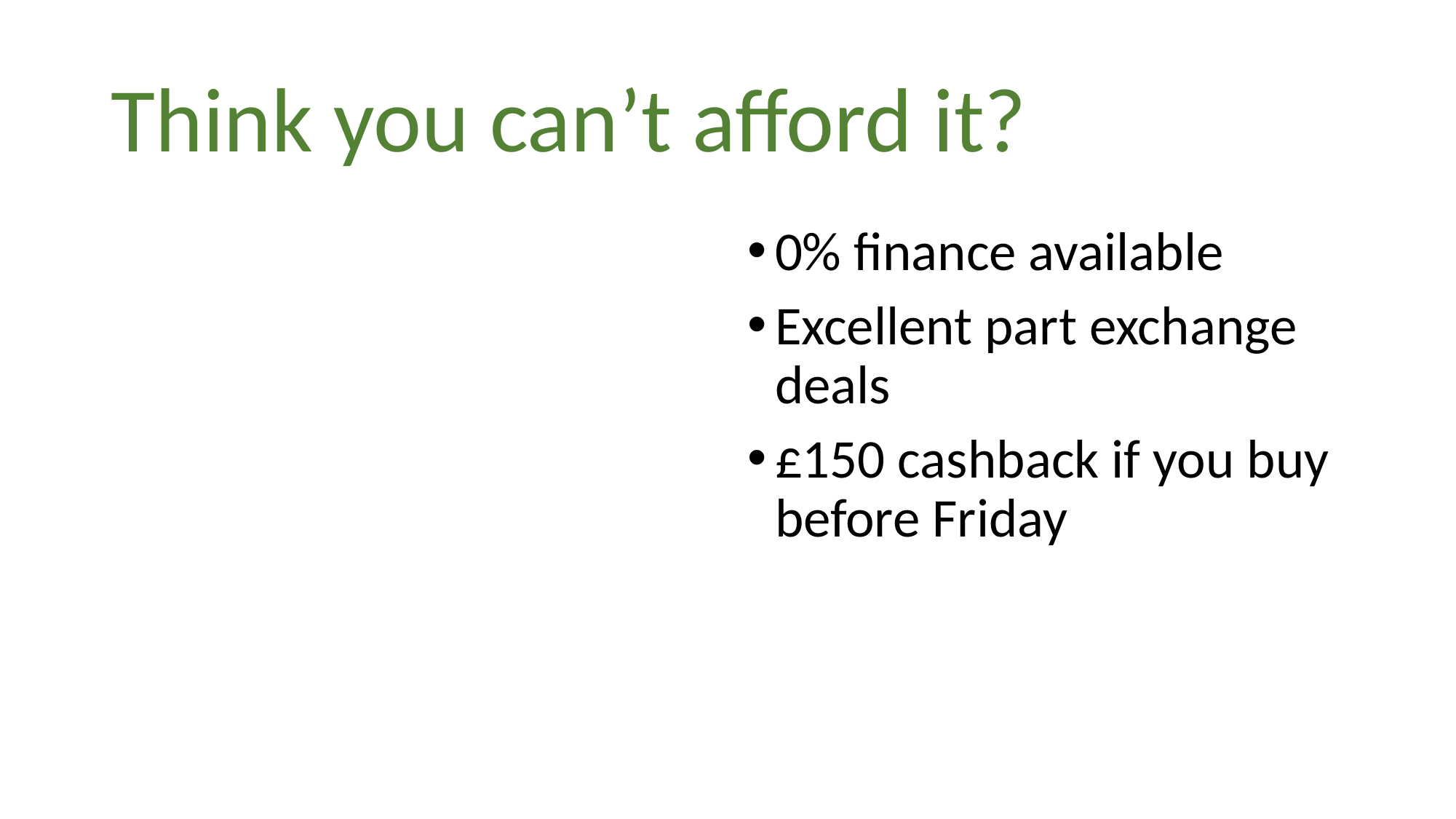

# Think you can’t afford it?

0% finance available
Excellent part exchange deals
£150 cashback if you buy before Friday